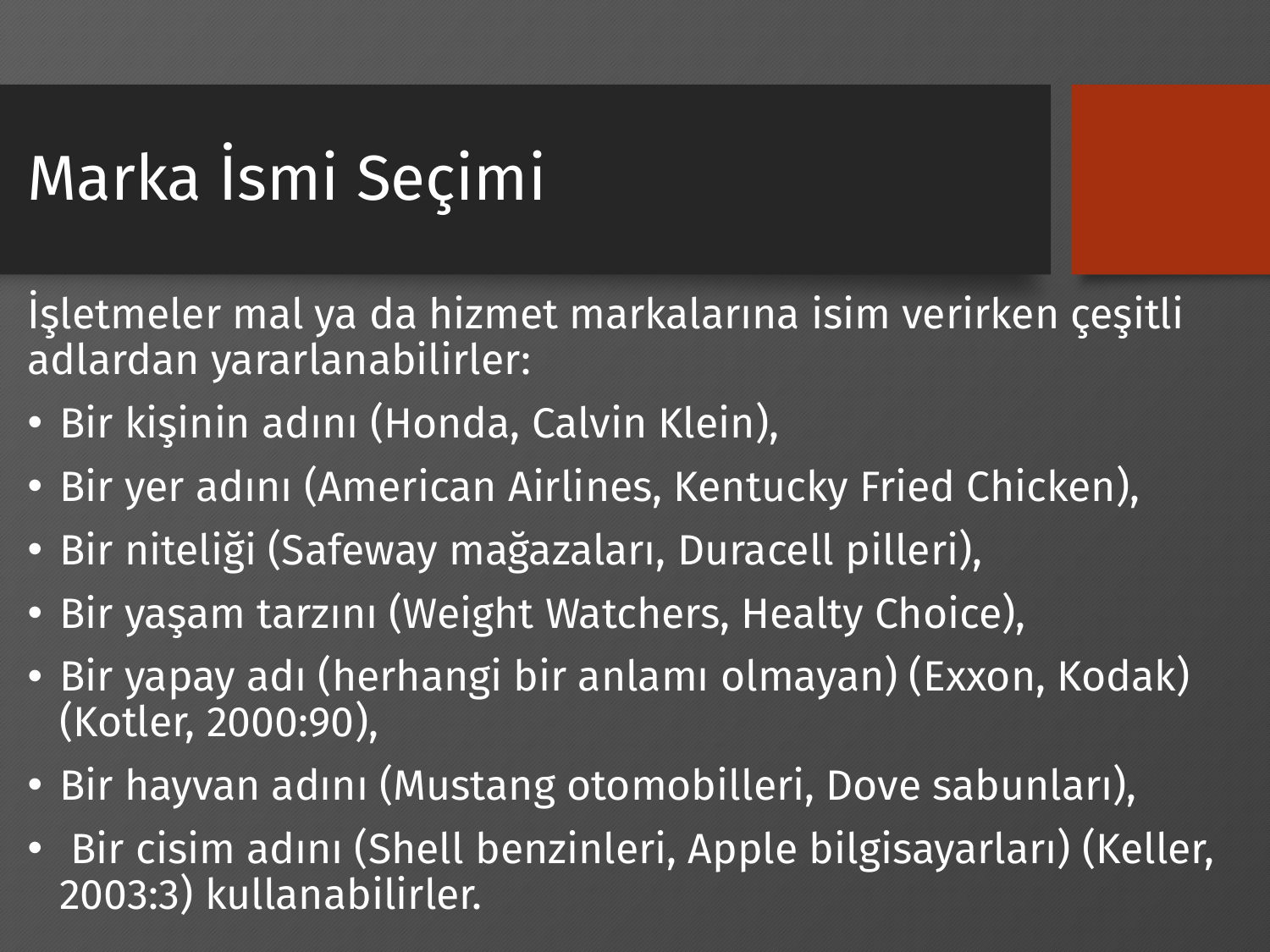

# Marka İsmi Seçimi
İşletmeler mal ya da hizmet markalarına isim verirken çeşitli adlardan yararlanabilirler:
Bir kişinin adını (Honda, Calvin Klein),
Bir yer adını (American Airlines, Kentucky Fried Chicken),
Bir niteliği (Safeway mağazaları, Duracell pilleri),
Bir yaşam tarzını (Weight Watchers, Healty Choice),
Bir yapay adı (herhangi bir anlamı olmayan) (Exxon, Kodak)  (Kotler, 2000:90),
Bir hayvan adını (Mustang otomobilleri, Dove sabunları),
 Bir cisim adını (Shell benzinleri, Apple bilgisayarları) (Keller, 2003:3) kullanabilirler.